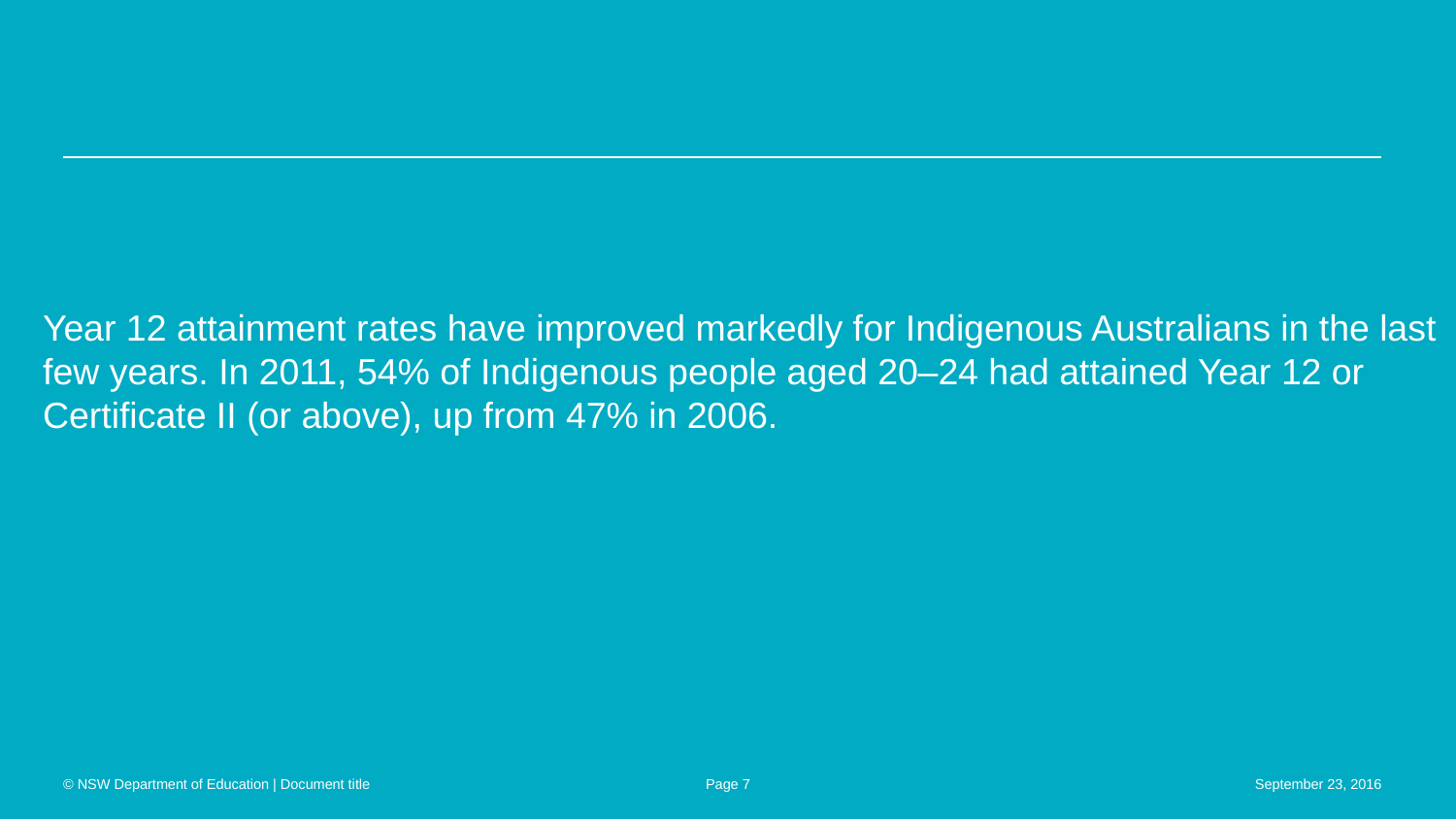

#
Year 12 attainment rates have improved markedly for Indigenous Australians in the last few years. In 2011, 54% of Indigenous people aged 20–24 had attained Year 12 or Certificate II (or above), up from 47% in 2006.
© NSW Department of Education | Document title
Page 7
September 23, 2016